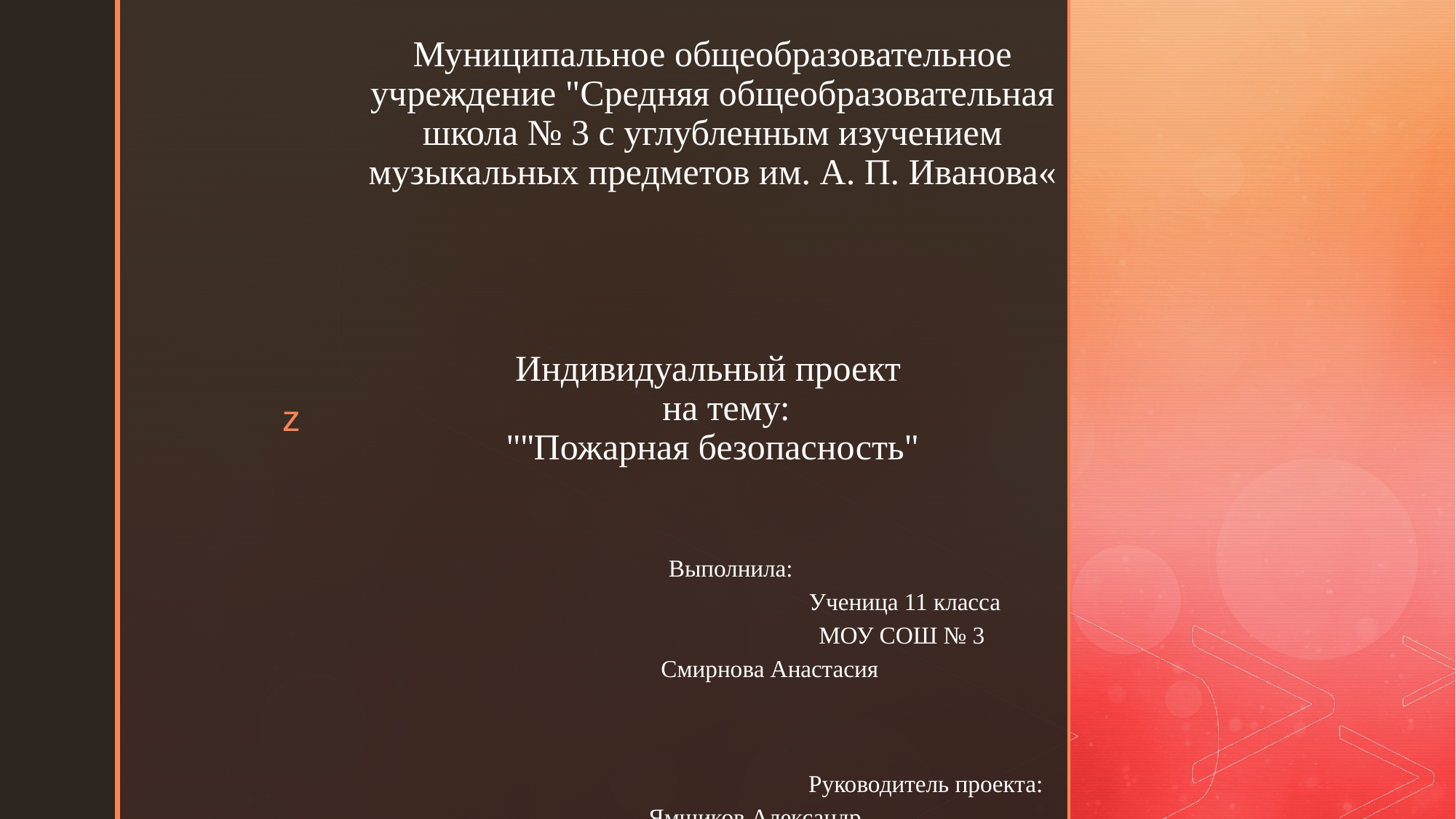

# Муниципальное общеобразовательное учреждение "Средняя общеобразовательная школа № 3 с углубленным изучением музыкальных предметов им. А. П. Иванова« Индивидуальный проект на тему: "''Пожарная безопасность"
Выполнила:
            Ученица 11 класса
          МОУ СОШ № 3
                 Смирнова Анастасия
                  Руководитель проекта:
               Ямщиков Александр                                                                                                                                                                           Юрьевич